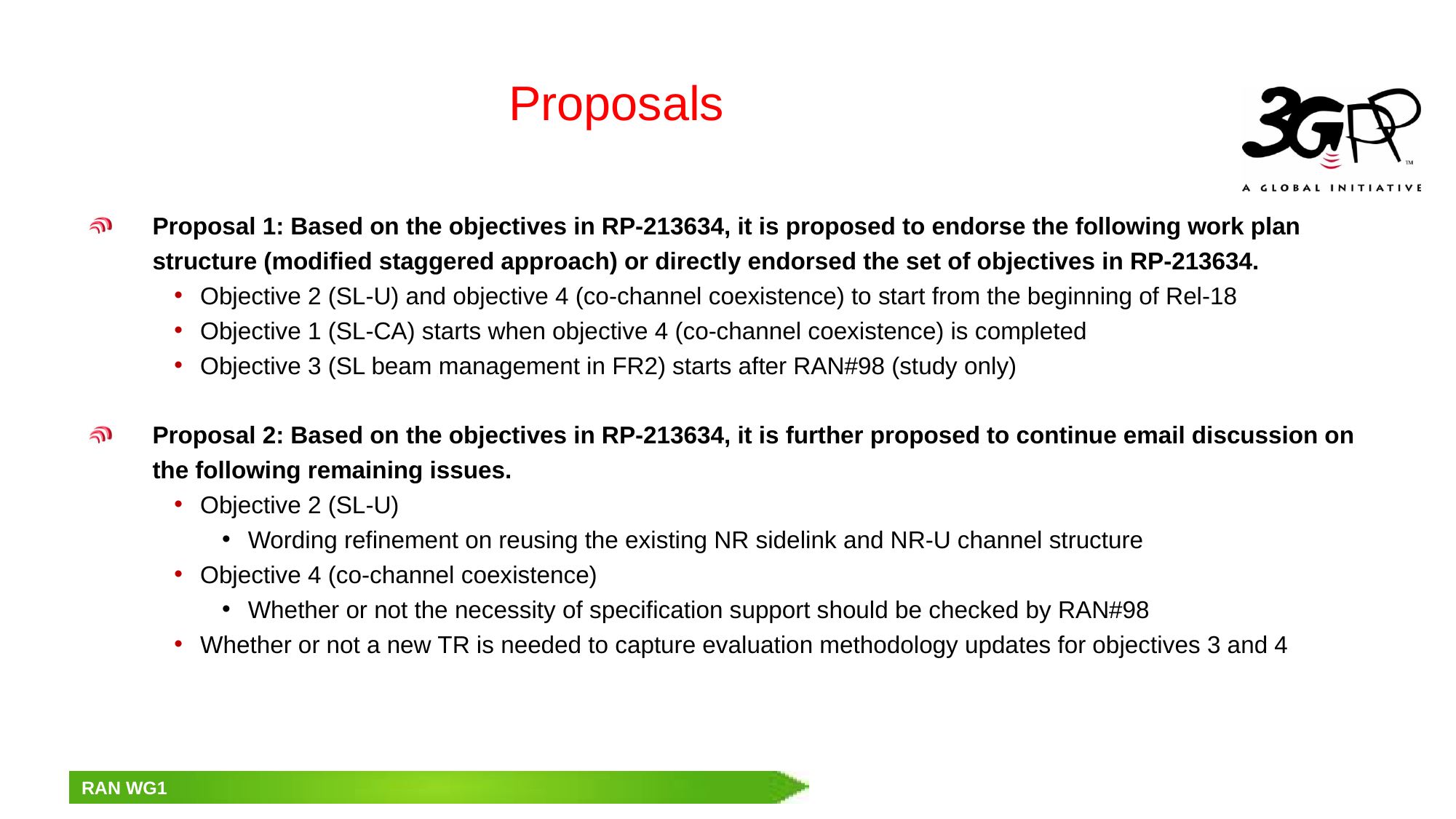

# Proposals
Proposal 1: Based on the objectives in RP-213634, it is proposed to endorse the following work plan structure (modified staggered approach) or directly endorsed the set of objectives in RP-213634.
Objective 2 (SL-U) and objective 4 (co-channel coexistence) to start from the beginning of Rel-18
Objective 1 (SL-CA) starts when objective 4 (co-channel coexistence) is completed
Objective 3 (SL beam management in FR2) starts after RAN#98 (study only)

Proposal 2: Based on the objectives in RP-213634, it is further proposed to continue email discussion on the following remaining issues.
Objective 2 (SL-U)
Wording refinement on reusing the existing NR sidelink and NR-U channel structure
Objective 4 (co-channel coexistence)
Whether or not the necessity of specification support should be checked by RAN#98
Whether or not a new TR is needed to capture evaluation methodology updates for objectives 3 and 4